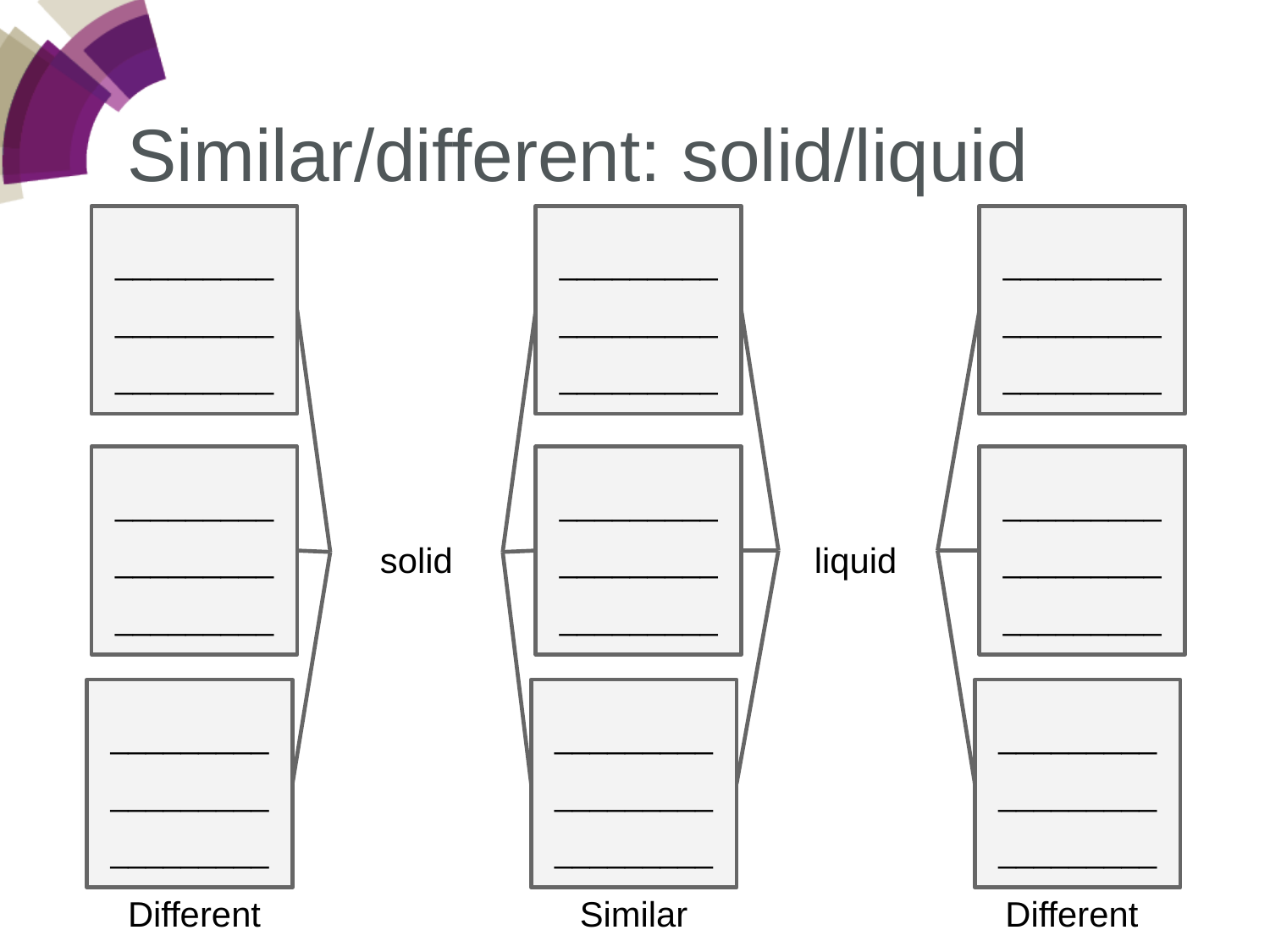

Similar/different: solid/liquid
___________________________
___________________________
__________________ _________
__________________ _________
___________________________
_________ _________ _________
solid
liquid
_________ __________________
___________________________
__________________ _________
Different
Similar
Different